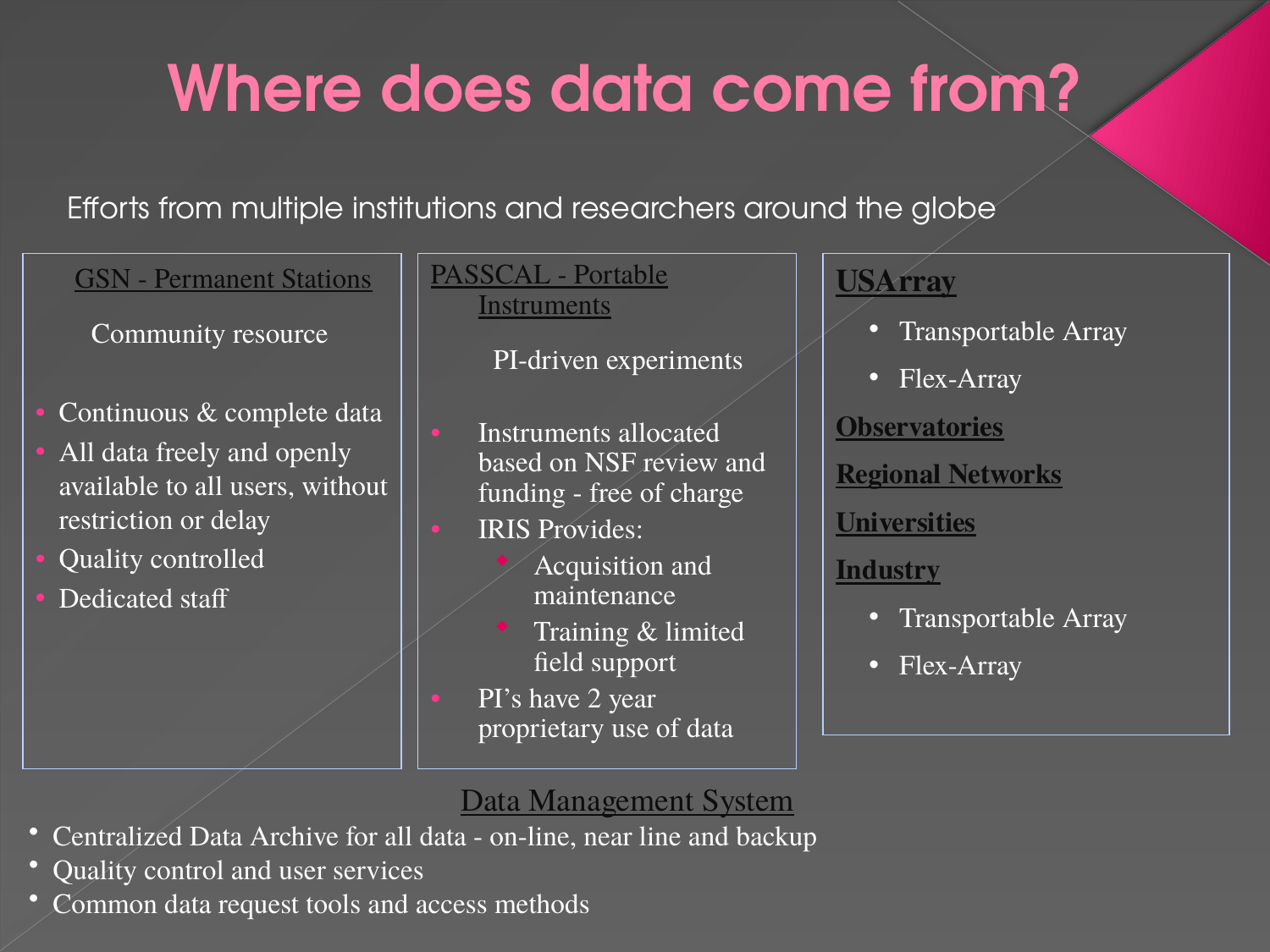

Where does data come from?
Efforts from multiple institutions and researchers around the globe

USArray
Transportable Array
Flex-Array
Observatories
Regional Networks
Universities
Industry
Transportable Array
Flex-Array

GSN - Permanent Stations

        Community resource

Continuous & complete data
All data freely and openly available to all users, without restriction or delay
Quality controlled
Dedicated staff
PASSCAL - Portable Instruments

         PI-driven experiments

Instruments allocated based on NSF review and funding - free of charge
IRIS Provides:
Acquisition and maintenance
Training & limited field support
PI’s have 2 year proprietary use of data

Data Management System
  Centralized Data Archive for all data - on-line, near line and backup
  Quality control and user services
  Common data request tools and access methods